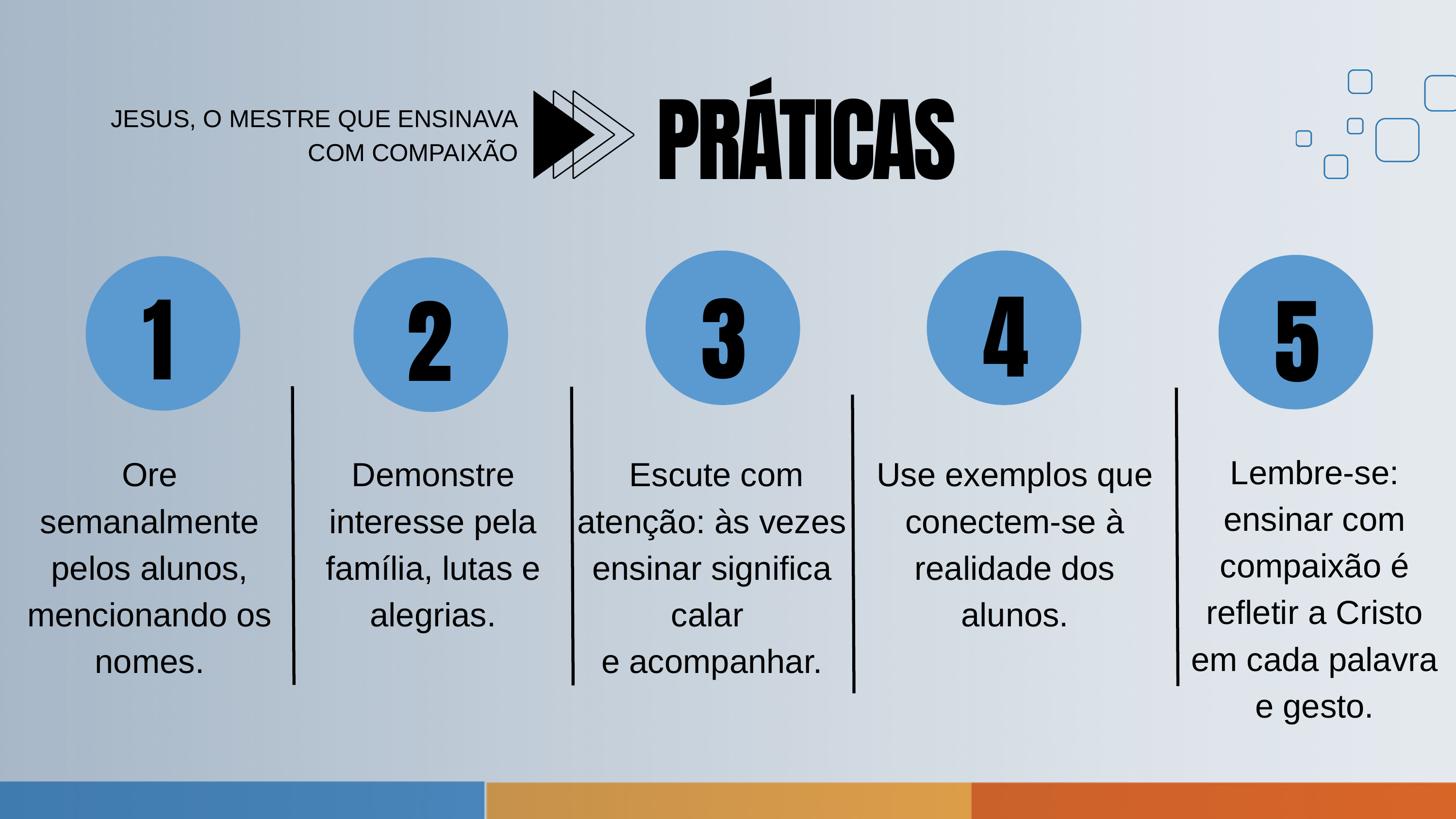

PRÁTICAS

JESUS, O MESTRE QUE ENSINAVA
COM COMPAIXÃO

4
3
1
2
5

Lembre-se: ensinar com compaixão é refletir a Cristo em cada palavra e gesto.
Ore semanalmente pelos alunos, mencionando os nomes.
Demonstre interesse pela família, lutas e alegrias.
 Escute com atenção: às vezes ensinar significa calar
e acompanhar.
Use exemplos que conectem-se à realidade dos alunos.